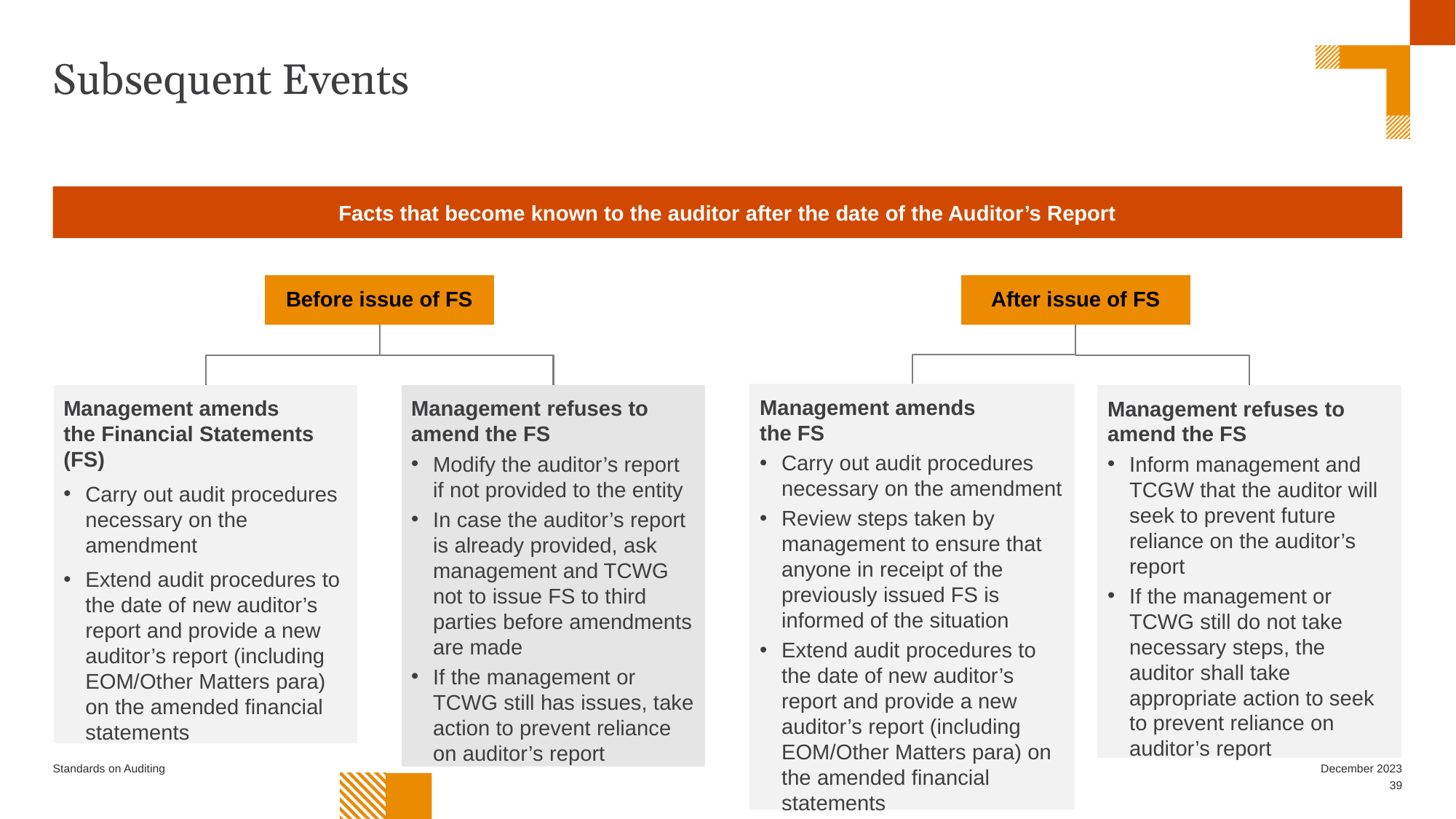

# Subsequent Events
Facts that become known to the auditor after the date of the Auditor’s Report
Before issue of FS
After issue of FS
Management amends
the FS
Carry out audit procedures necessary on the amendment
Review steps taken by management to ensure that anyone in receipt of the previously issued FS is informed of the situation
Extend audit procedures to the date of new auditor’s report and provide a new auditor’s report (including EOM/Other Matters para) on the amended financial statements
Management amends
the Financial Statements (FS)
Carry out audit procedures necessary on the amendment
Extend audit procedures to the date of new auditor’s report and provide a new auditor’s report (including EOM/Other Matters para) on the amended financial statements
Management refuses to amend the FS
Modify the auditor’s report if not provided to the entity
In case the auditor’s report is already provided, ask management and TCWG not to issue FS to third parties before amendments are made
If the management or TCWG still has issues, take action to prevent reliance on auditor’s report
Management refuses to amend the FS
Inform management and TCGW that the auditor will seek to prevent future reliance on the auditor’s report
If the management or TCWG still do not take necessary steps, the auditor shall take appropriate action to seek to prevent reliance on auditor’s report
Standards on Auditing
December 2023
39